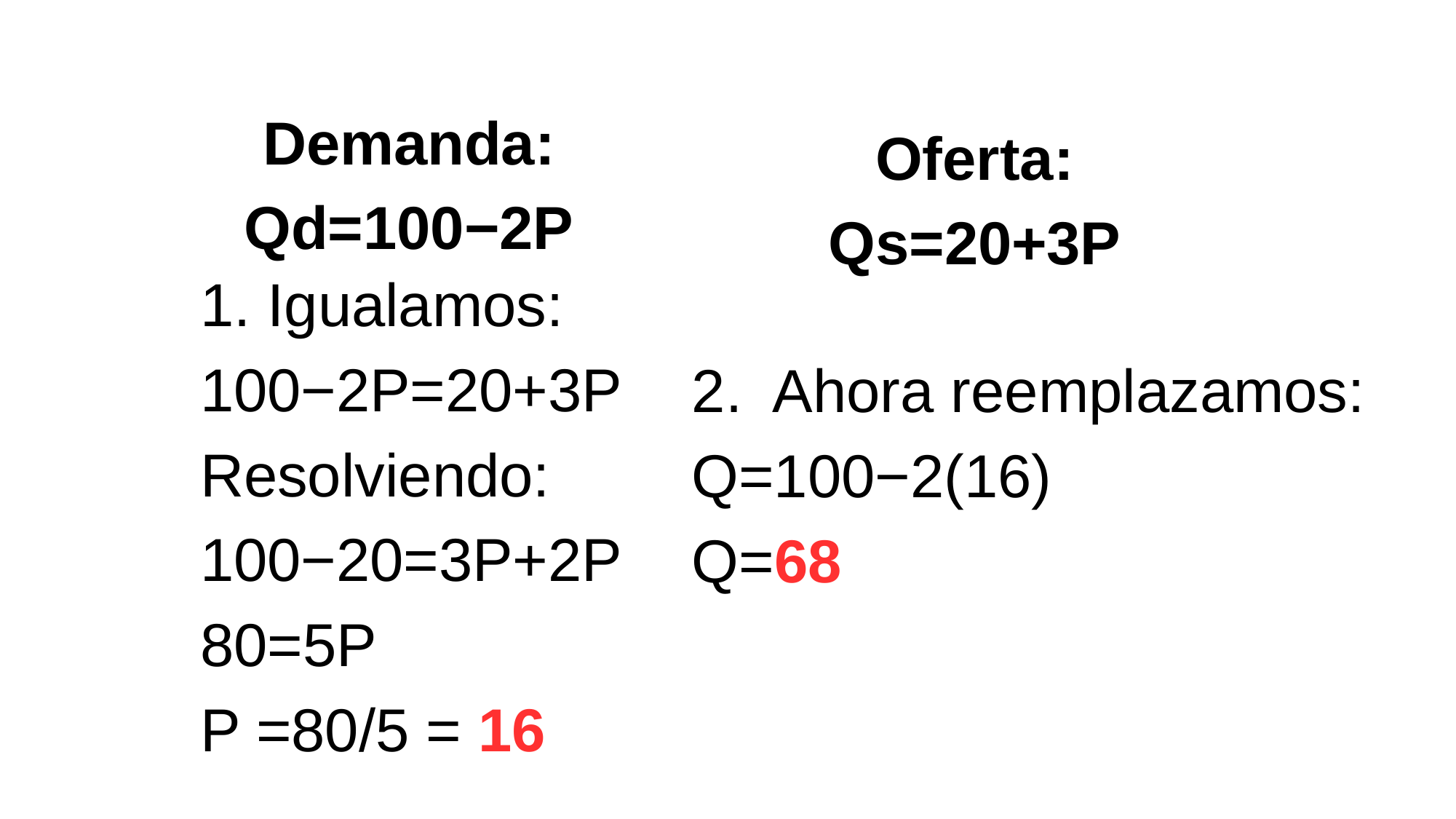

Demanda:
Qd=100−2P

Oferta:
Qs=20+3P
1. Igualamos:
100−2P=20+3P
Resolviendo:
100−20=3P+2P
80=5P
P =80/5 = 16
2.  Ahora reemplazamos:
Q=100−2(16)
Q=68